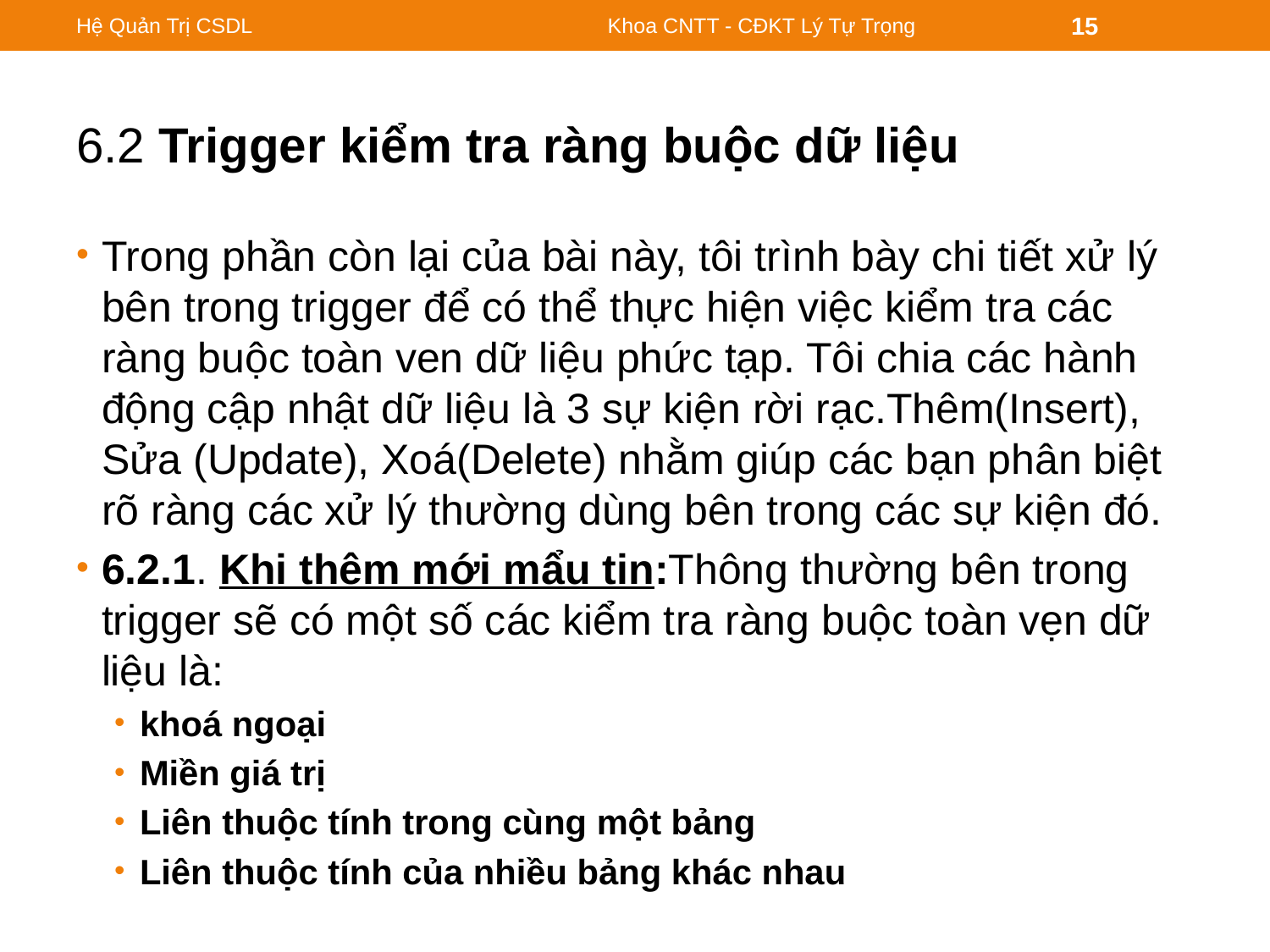

Hệ Quản Trị CSDL
Khoa CNTT - CĐKT Lý Tự Trọng
15
# 6.2 Trigger kiểm tra ràng buộc dữ liệu
Trong phần còn lại của bài này, tôi trình bày chi tiết xử lý bên trong trigger để có thể thực hiện việc kiểm tra các ràng buộc toàn ven dữ liệu phức tạp. Tôi chia các hành động cập nhật dữ liệu là 3 sự kiện rời rạc.Thêm(Insert), Sửa (Update), Xoá(Delete) nhằm giúp các bạn phân biệt rõ ràng các xử lý thường dùng bên trong các sự kiện đó.
6.2.1. Khi thêm mới mẩu tin:Thông thường bên trong trigger sẽ có một số các kiểm tra ràng buộc toàn vẹn dữ liệu là:
khoá ngoại
Miền giá trị
Liên thuộc tính trong cùng một bảng
Liên thuộc tính của nhiều bảng khác nhau